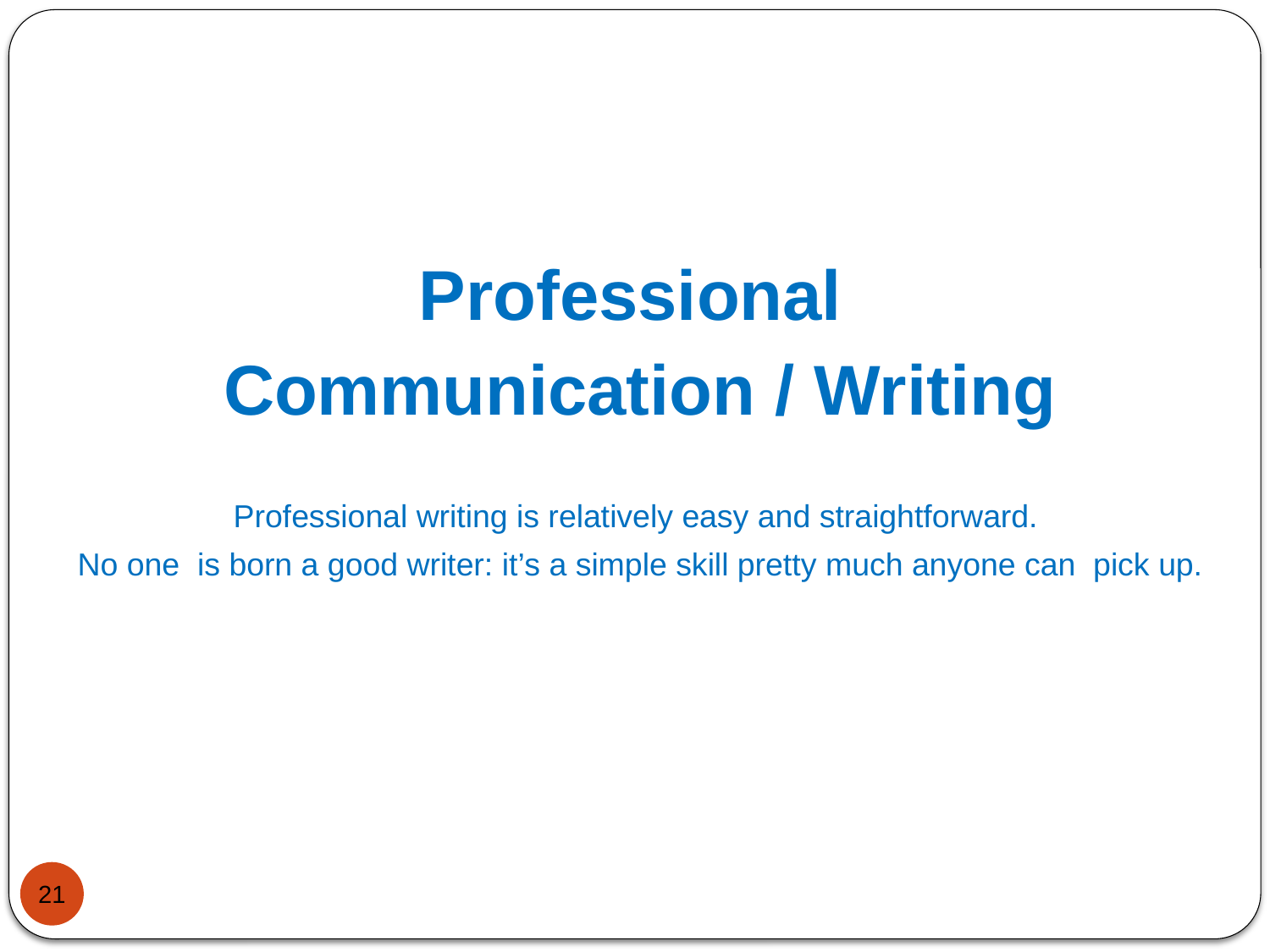

Professional
Communication / Writing

Professional writing is relatively easy and straightforward.
No one  is born a good writer: it’s a simple skill pretty much anyone can  pick up.

21